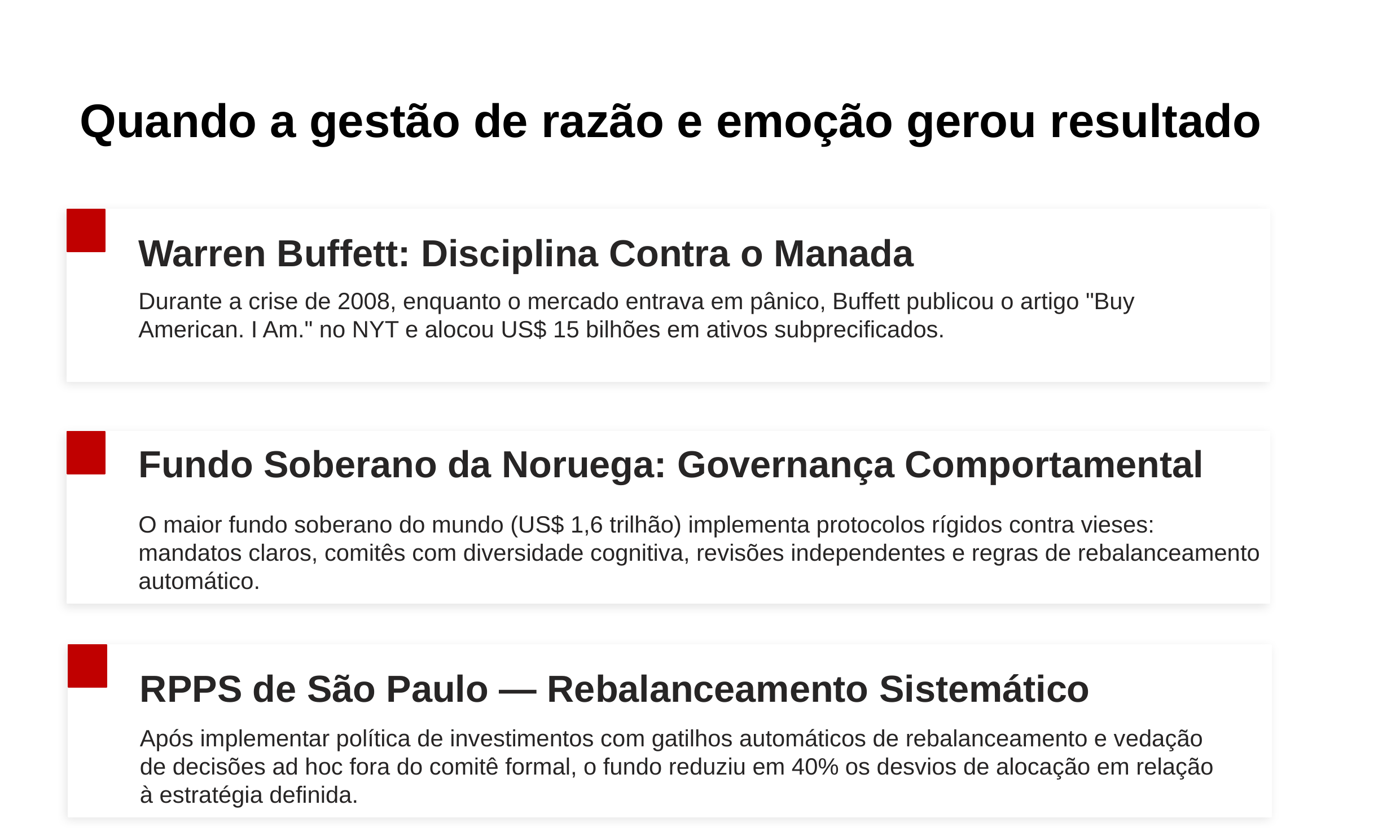

# Quando a gestão de razão e emoção gerou resultado

Warren Buffett: Disciplina Contra o Manada
Durante a crise de 2008, enquanto o mercado entrava em pânico, Buffett publicou o artigo "Buy American. I Am." no NYT e alocou US$ 15 bilhões em ativos subprecificados.

Fundo Soberano da Noruega: Governança Comportamental
O maior fundo soberano do mundo (US$ 1,6 trilhão) implementa protocolos rígidos contra vieses: mandatos claros, comitês com diversidade cognitiva, revisões independentes e regras de rebalanceamento automático.

RPPS de São Paulo — Rebalanceamento Sistemático
Após implementar política de investimentos com gatilhos automáticos de rebalanceamento e vedação de decisões ad hoc fora do comitê formal, o fundo reduziu em 40% os desvios de alocação em relação à estratégia definida.